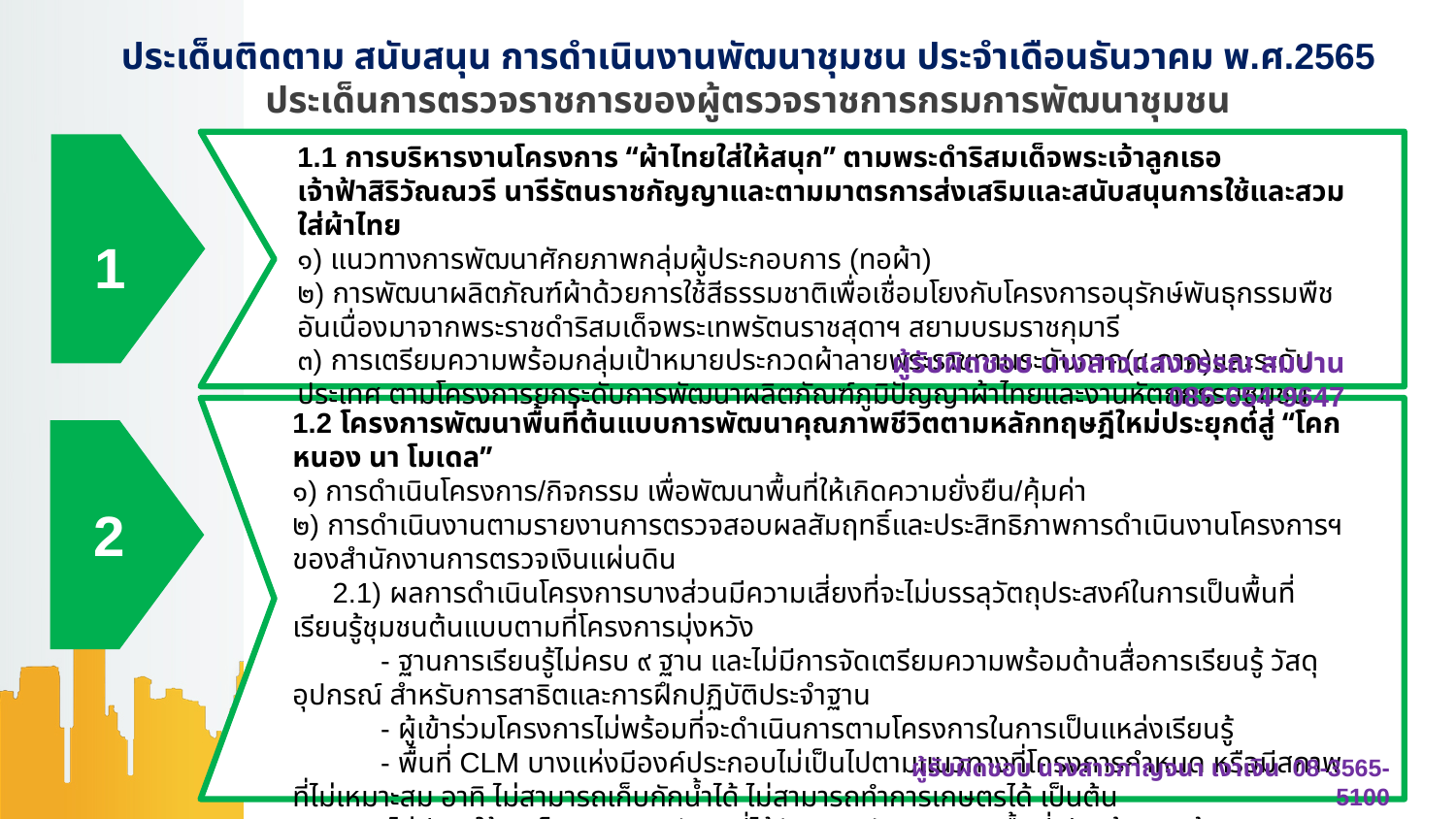

# ประเด็นติดตาม สนับสนุน การดำเนินงานพัฒนาชุมชน ประจำเดือนธันวาคม พ.ศ.2565 ประเด็นการตรวจราชการของผู้ตรวจราชการกรมการพัฒนาชุมชน

1.1 การบริหารงานโครงการ “ผ้าไทยใส่ให้สนุก” ตามพระดำริสมเด็จพระเจ้าลูกเธอ
เจ้าฟ้าสิริวัณณวรี นารีรัตนราชกัญญาและตามมาตรการส่งเสริมและสนับสนุนการใช้และสวมใส่ผ้าไทย
๑) แนวทางการพัฒนาศักยภาพกลุ่มผู้ประกอบการ (ทอผ้า)
๒) การพัฒนาผลิตภัณฑ์ผ้าด้วยการใช้สีธรรมชาติเพื่อเชื่อมโยงกับโครงการอนุรักษ์พันธุกรรมพืชอันเนื่องมาจากพระราชดำริสมเด็จพระเทพรัตนราชสุดาฯ สยามบรมราชกุมารี
๓) การเตรียมความพร้อมกลุ่มเป้าหมายประกวดผ้าลายพระราชทานระดับภาค(๔ ภาค)และระดับประเทศ ตามโครงการยกระดับการพัฒนาผลิตภัณฑ์ภูมิปัญญาผ้าไทยและงานหัตถกรรมชุมชน

1
ผู้รับผิดชอบ นางสาวแสงวรรณ สมปาน 086-654-9647

1.2 โครงการพัฒนาพื้นที่ต้นแบบการพัฒนาคุณภาพชีวิตตามหลักทฤษฎีใหม่ประยุกต์สู่ “โคก หนอง นา โมเดล”
๑) การดำเนินโครงการ/กิจกรรม เพื่อพัฒนาพื้นที่ให้เกิดความยั่งยืน/คุ้มค่า
๒) การดำเนินงานตามรายงานการตรวจสอบผลสัมฤทธิ์และประสิทธิภาพการดำเนินงานโครงการฯ ของสำนักงานการตรวจเงินแผ่นดิน
     2.1) ผลการดำเนินโครงการบางส่วนมีความเสี่ยงที่จะไม่บรรลุวัตถุประสงค์ในการเป็นพื้นที่เรียนรู้ชุมชนต้นแบบตามที่โครงการมุ่งหวัง
           - ฐานการเรียนรู้ไม่ครบ ๙ ฐาน และไม่มีการจัดเตรียมความพร้อมด้านสื่อการเรียนรู้ วัสดุ อุปกรณ์ สำหรับการสาธิตและการฝึกปฏิบัติประจำฐาน
           - ผู้เข้าร่วมโครงการไม่พร้อมที่จะดำเนินการตามโครงการในการเป็นแหล่งเรียนรู้
           - พื้นที่ CLM บางแห่งมีองค์ประกอบไม่เป็นไปตามแนวทางที่โครงการกำหนด หรือมีสภาพที่ไม่เหมาะสม อาทิ ไม่สามารถเก็บกักน้ำได้ ไม่สามารถทำการเกษตรได้ เป็นต้น
     2.2) ไม่มีการใช้ประโยชน์จากครุภัณฑ์ที่ได้รับการสนับสนุนของพื้นที่เรียนรู้ชุมชนต้นแบบการพัฒนาคุณภาพชีวิตระดับตำบล
     2.3) การจัดเก็บครุภัณฑ์บางรายการในสถานที่ไม่มีความเหมาะสมและ     ความปลอดภัย

2
ผู้รับผิดชอบ นางสาวกาญจนา เงาเงิน  08-3565-5100